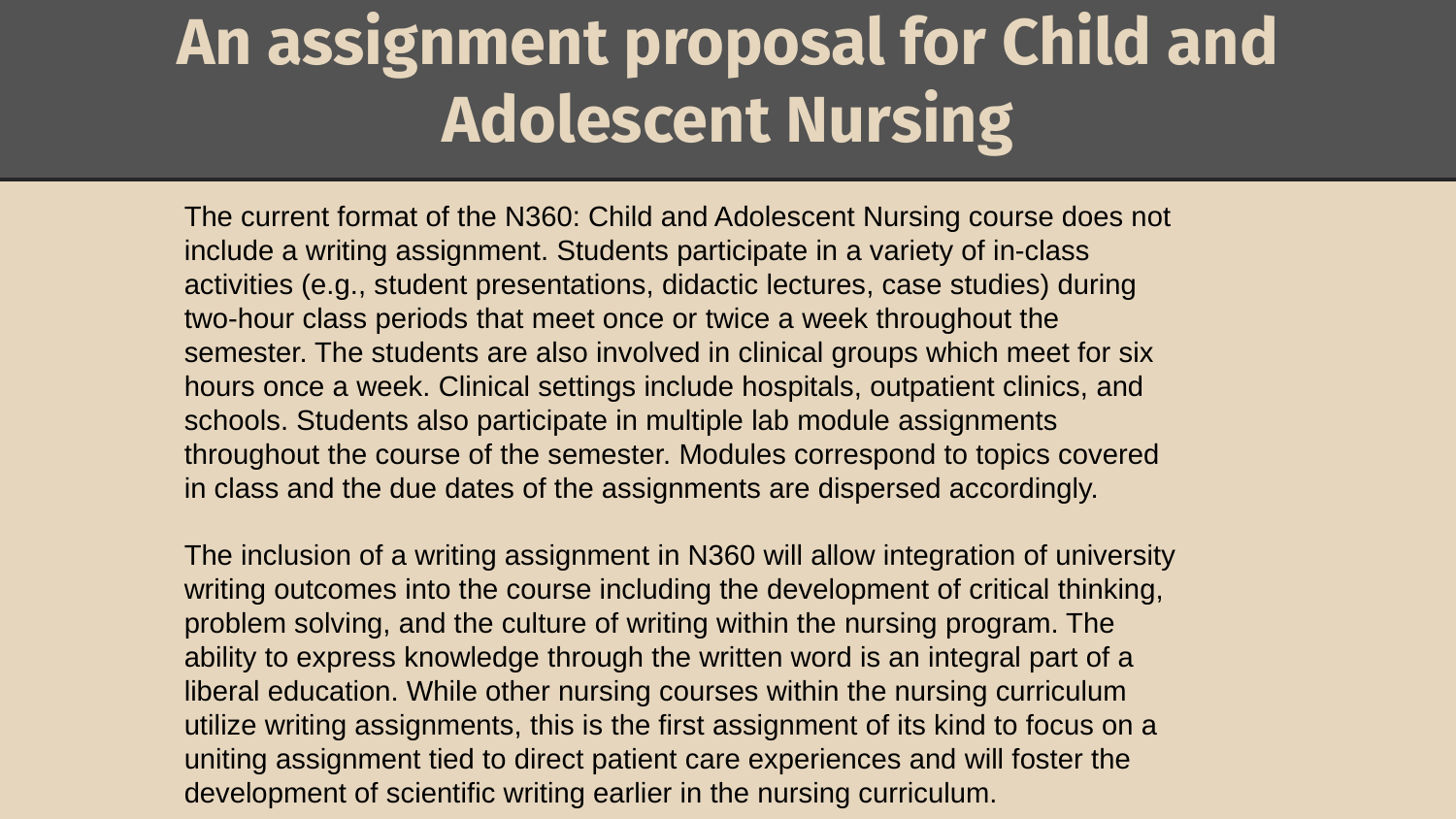

# An assignment proposal for Child and Adolescent Nursing

The current format of the N360: Child and Adolescent Nursing course does not include a writing assignment. Students participate in a variety of in-class activities (e.g., student presentations, didactic lectures, case studies) during two-hour class periods that meet once or twice a week throughout the semester. The students are also involved in clinical groups which meet for six hours once a week. Clinical settings include hospitals, outpatient clinics, and schools. Students also participate in multiple lab module assignments throughout the course of the semester. Modules correspond to topics covered in class and the due dates of the assignments are dispersed accordingly.

The inclusion of a writing assignment in N360 will allow integration of university writing outcomes into the course including the development of critical thinking, problem solving, and the culture of writing within the nursing program. The ability to express knowledge through the written word is an integral part of a liberal education. While other nursing courses within the nursing curriculum utilize writing assignments, this is the first assignment of its kind to focus on a uniting assignment tied to direct patient care experiences and will foster the development of scientific writing earlier in the nursing curriculum.